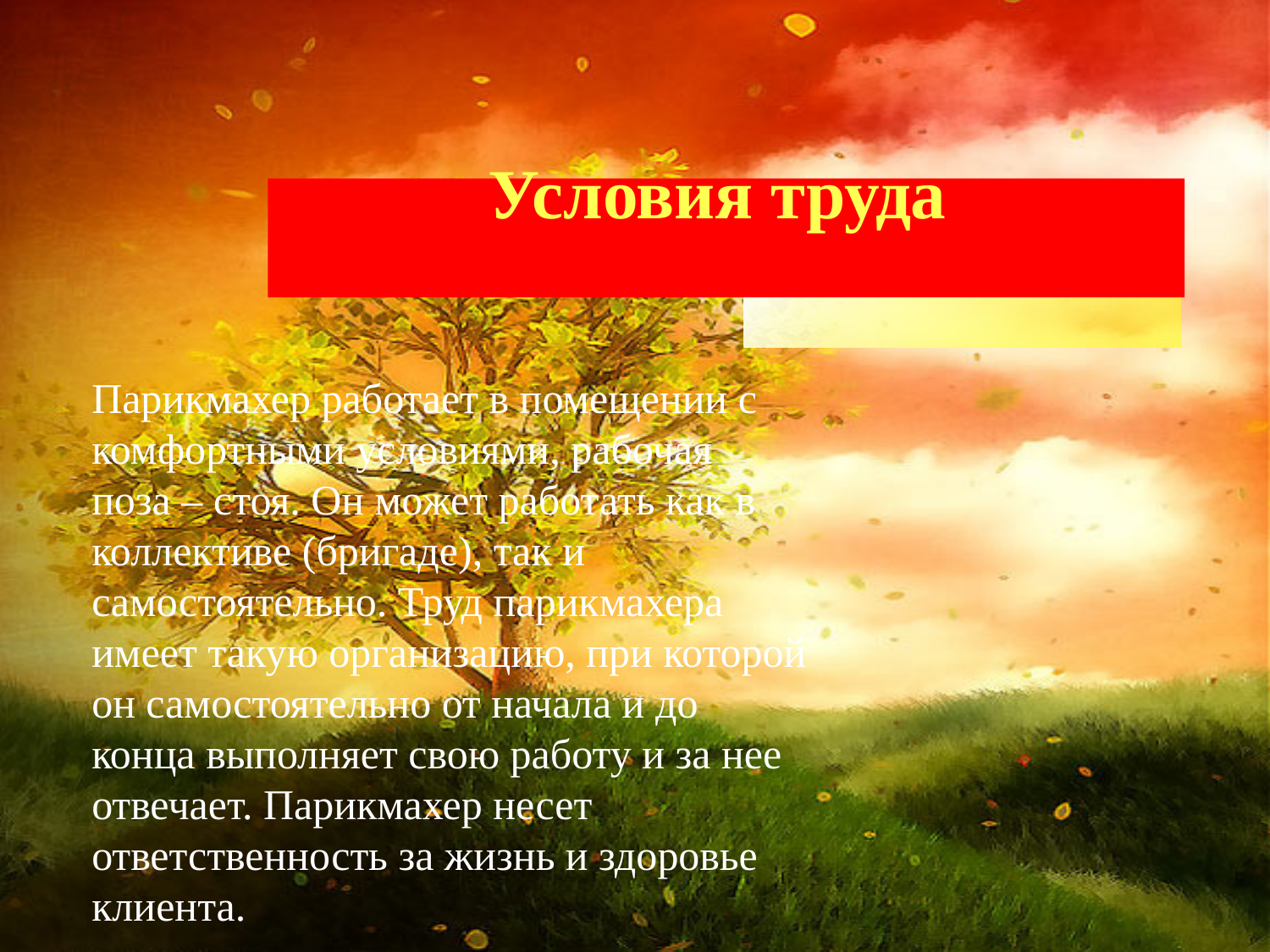

Условия труда
#

Парикмахер работает в помещении с
комфортными условиями, рабочая
поза – стоя. Он может работать как в
коллективе (бригаде), так и
самостоятельно. Труд парикмахера
имеет такую организацию, при которой
он самостоятельно от начала и до
конца выполняет свою работу и за нее
отвечает. Парикмахер несет
ответственность за жизнь и здоровье
клиента.